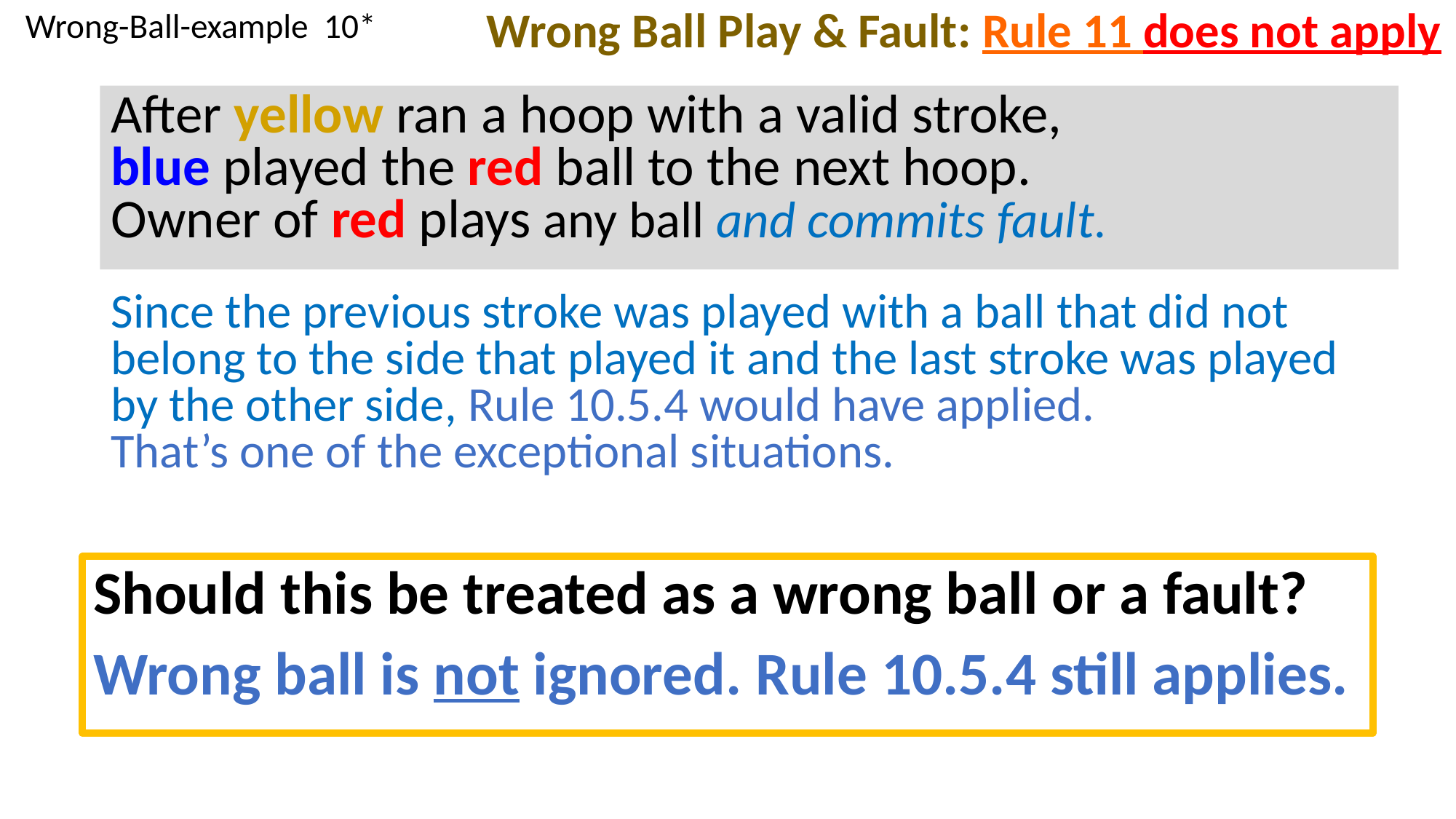

Wrong Ball Play & Fault: Rule 11 does not apply

Wrong-Ball-example  10*
After yellow ran a hoop with a valid stroke,
blue played the red ball to the next hoop.
Owner of red plays any ball and commits fault.
Since the previous stroke was played with a ball that did not belong to the side that played it and the last stroke was played by the other side, Rule 10.5.4 would have applied.
That’s one of the exceptional situations.
Should this be treated as a wrong ball or a fault?
Wrong ball is not ignored. Rule 10.5.4 still applies.